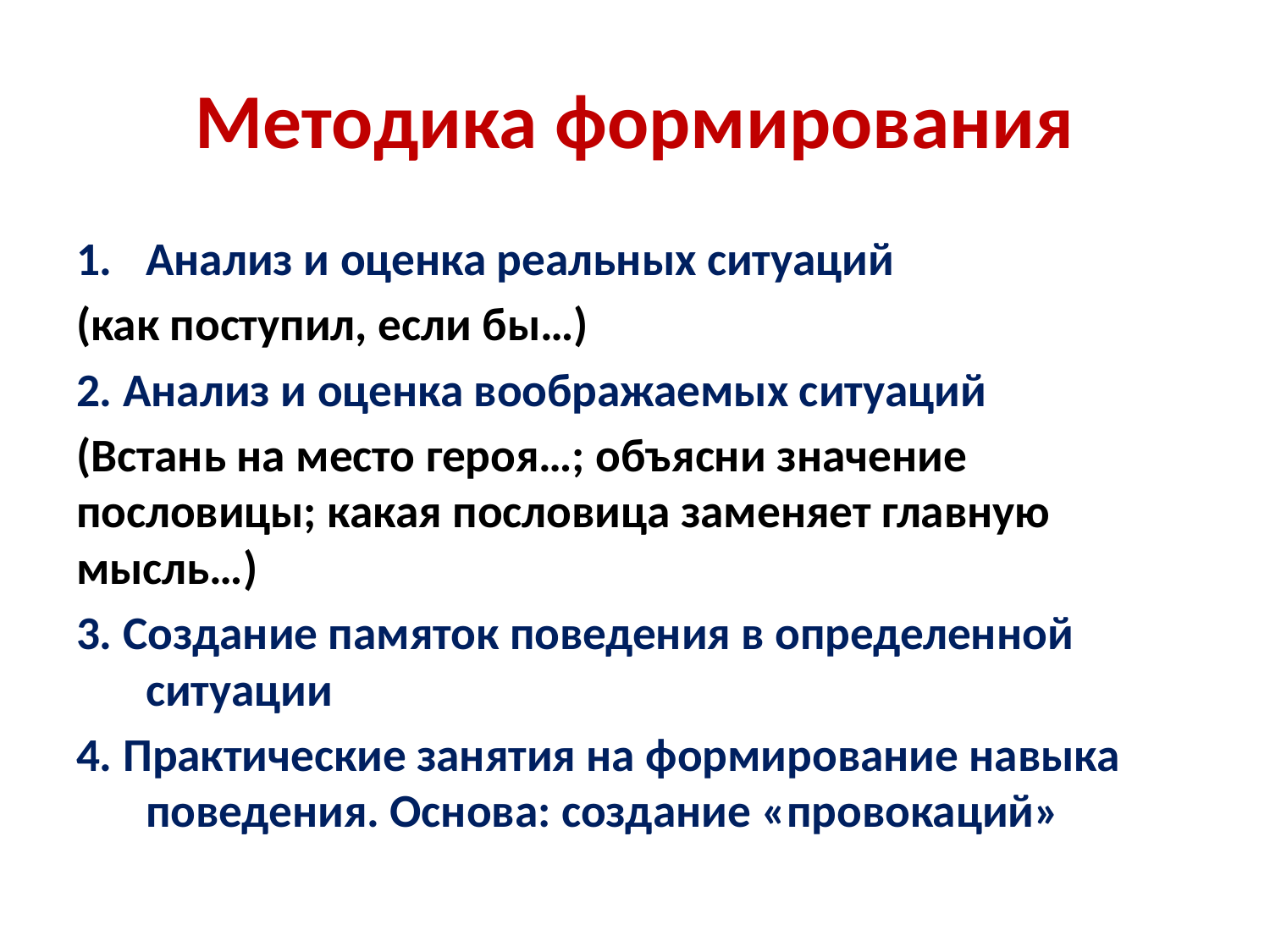

# Методика формирования
Анализ и оценка реальных ситуаций
(как поступил, если бы…)
2. Анализ и оценка воображаемых ситуаций
(Встань на место героя…; объясни значение пословицы; какая пословица заменяет главную мысль…)
3. Создание памяток поведения в определенной ситуации
4. Практические занятия на формирование навыка поведения. Основа: создание «провокаций»